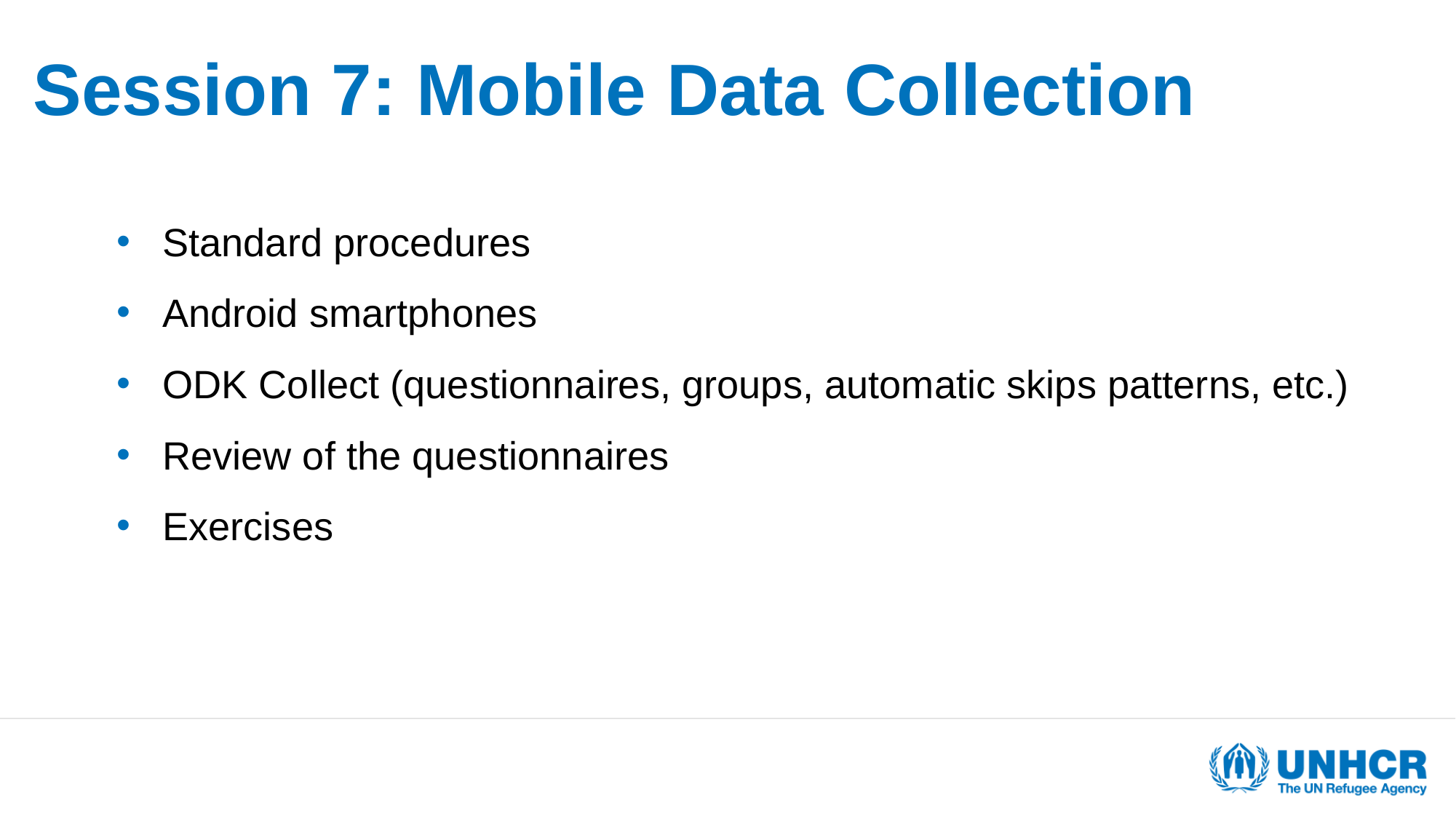

# Session 7: Mobile Data Collection
Standard procedures
Android smartphones
ODK Collect (questionnaires, groups, automatic skips patterns, etc.)
Review of the questionnaires
Exercises